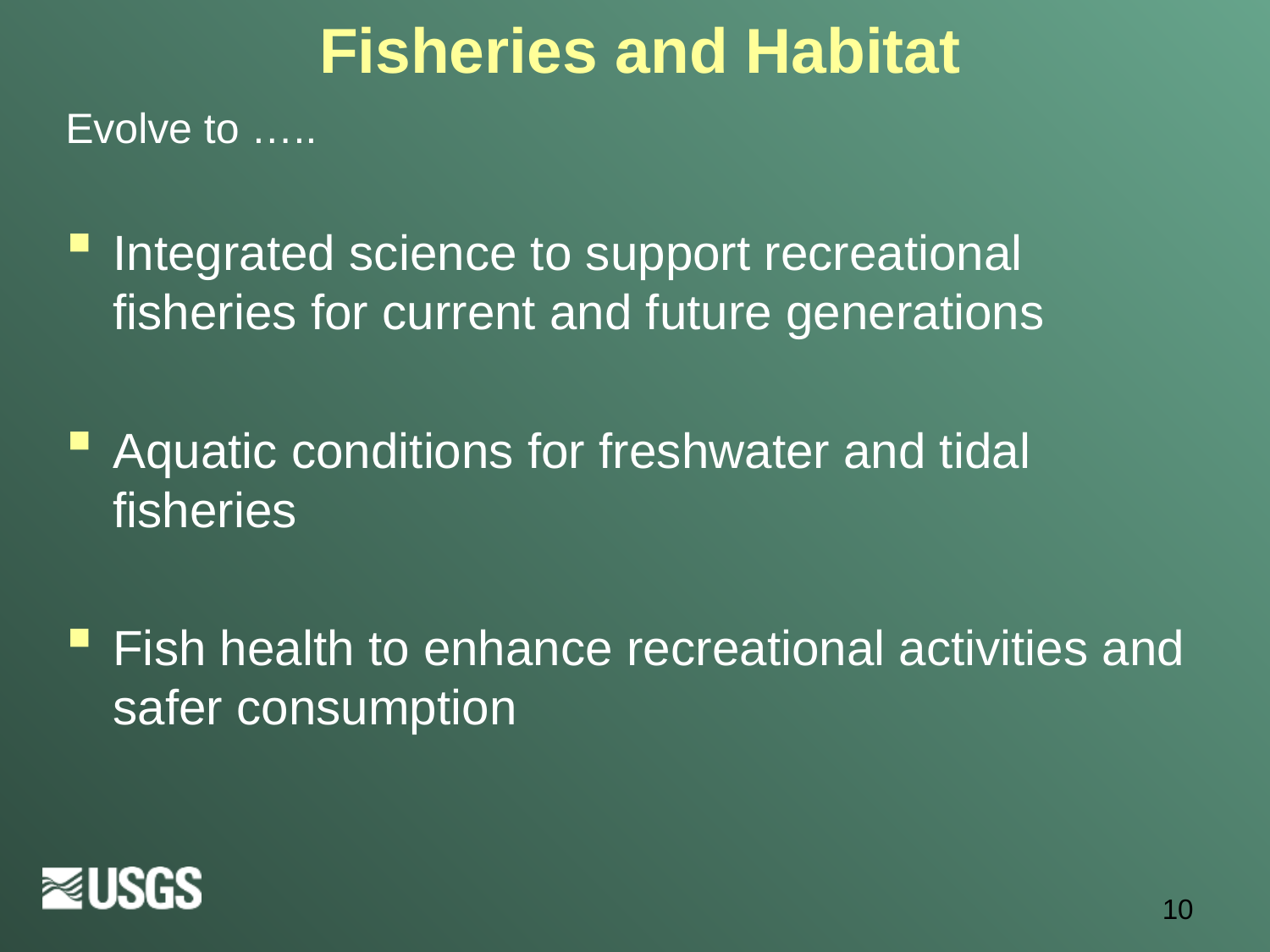

# Fisheries and Habitat
Evolve to …..

Integrated science to support recreational fisheries for current and future generations

Aquatic conditions for freshwater and tidal fisheries

Fish health to enhance recreational activities and safer consumption

10